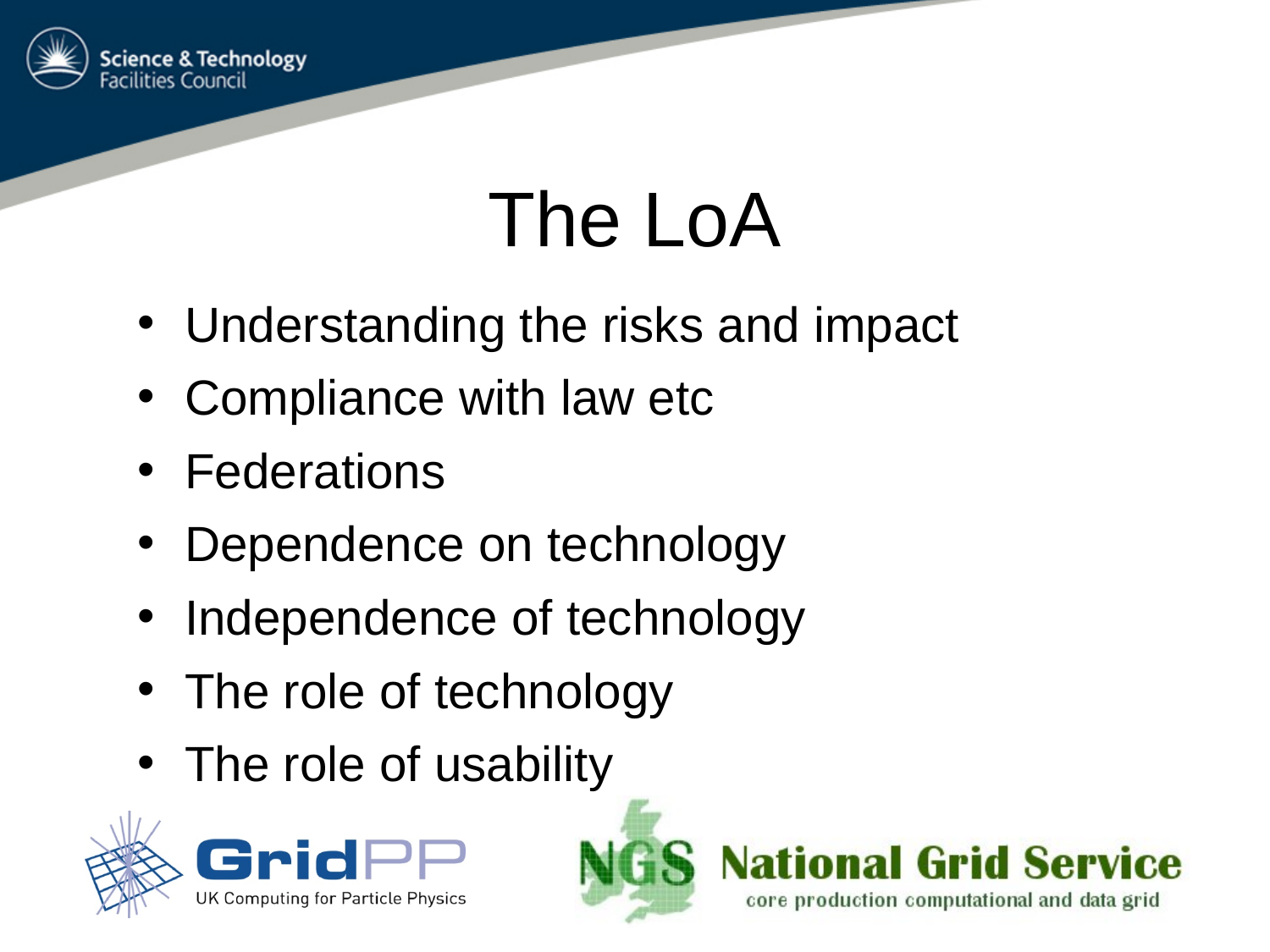

# The LoA
Understanding the risks and impact
Compliance with law etc
Federations
Dependence on technology
Independence of technology
The role of technology
The role of usability